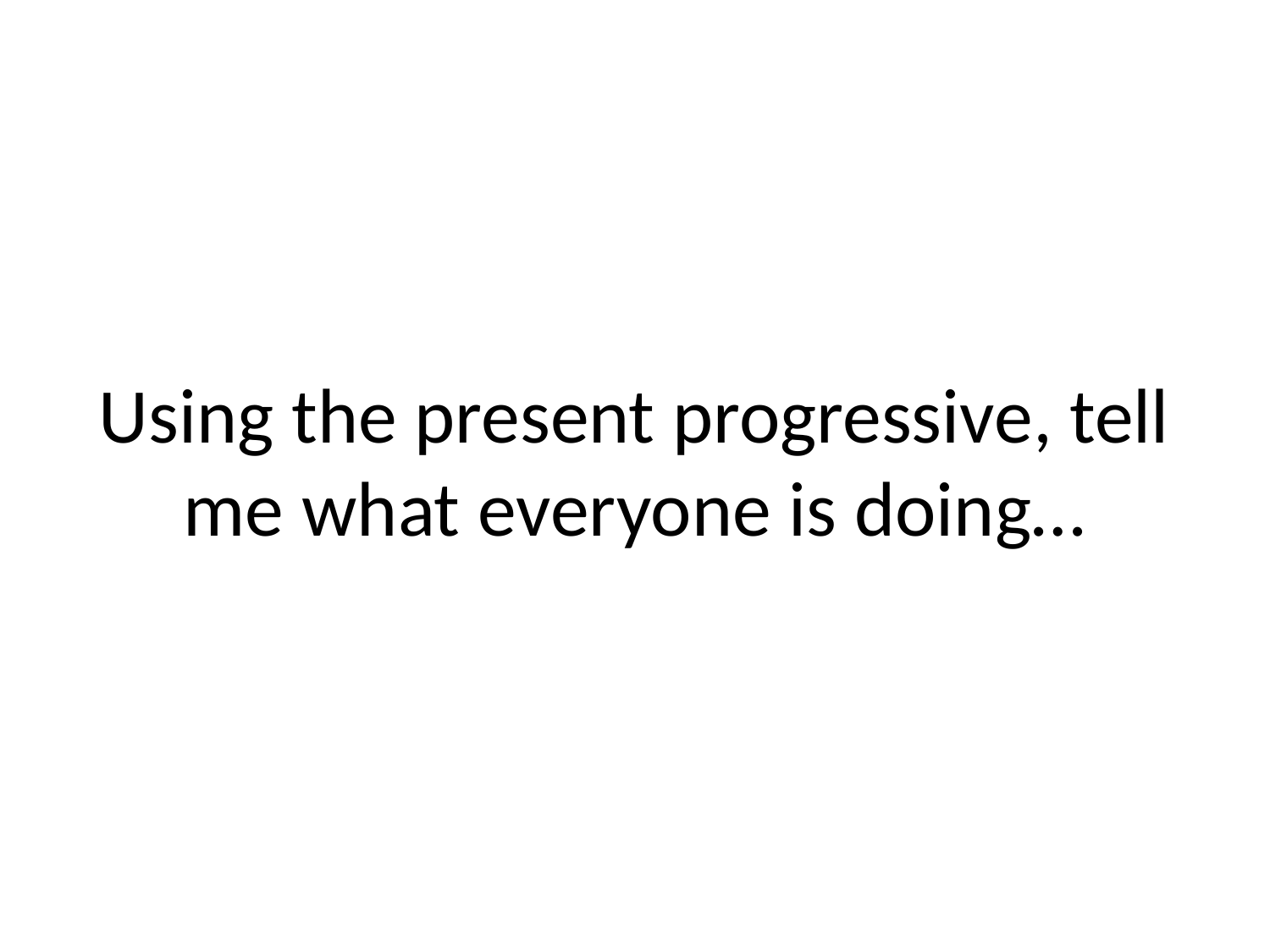

# Using the present progressive, tell me what everyone is doing…